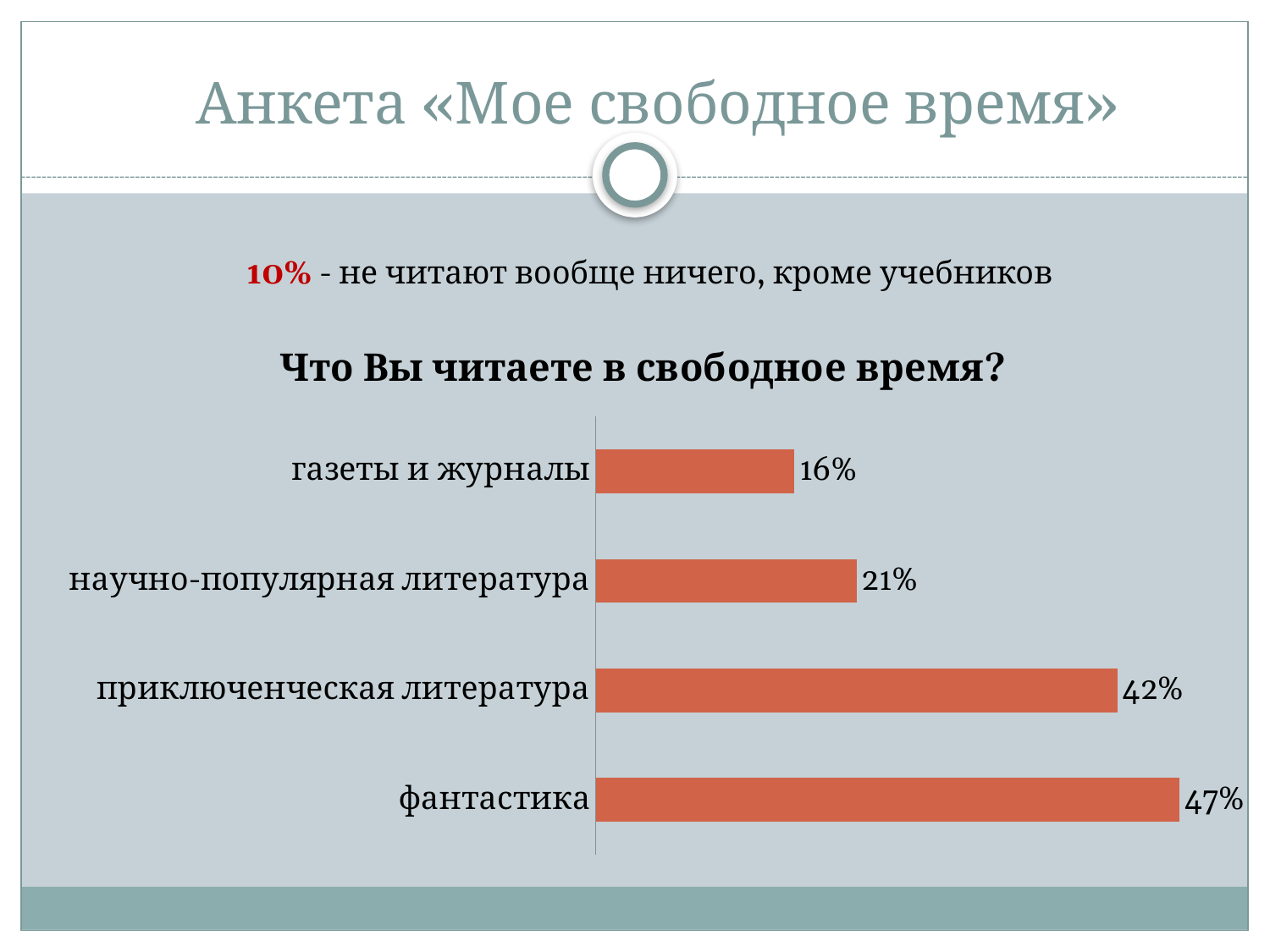

Анкета «Мое свободное время»
10% - не читают вообще ничего, кроме учебников

### Chart: Что Вы читаете в свободное время?

| Category |  |
|---|---|
| фантастика | 0.47000000000000003 |
| приключенческая литература | 0.42000000000000004 |
| научно-популярная литература | 0.21000000000000002 |
| газеты и журналы | 0.16 |